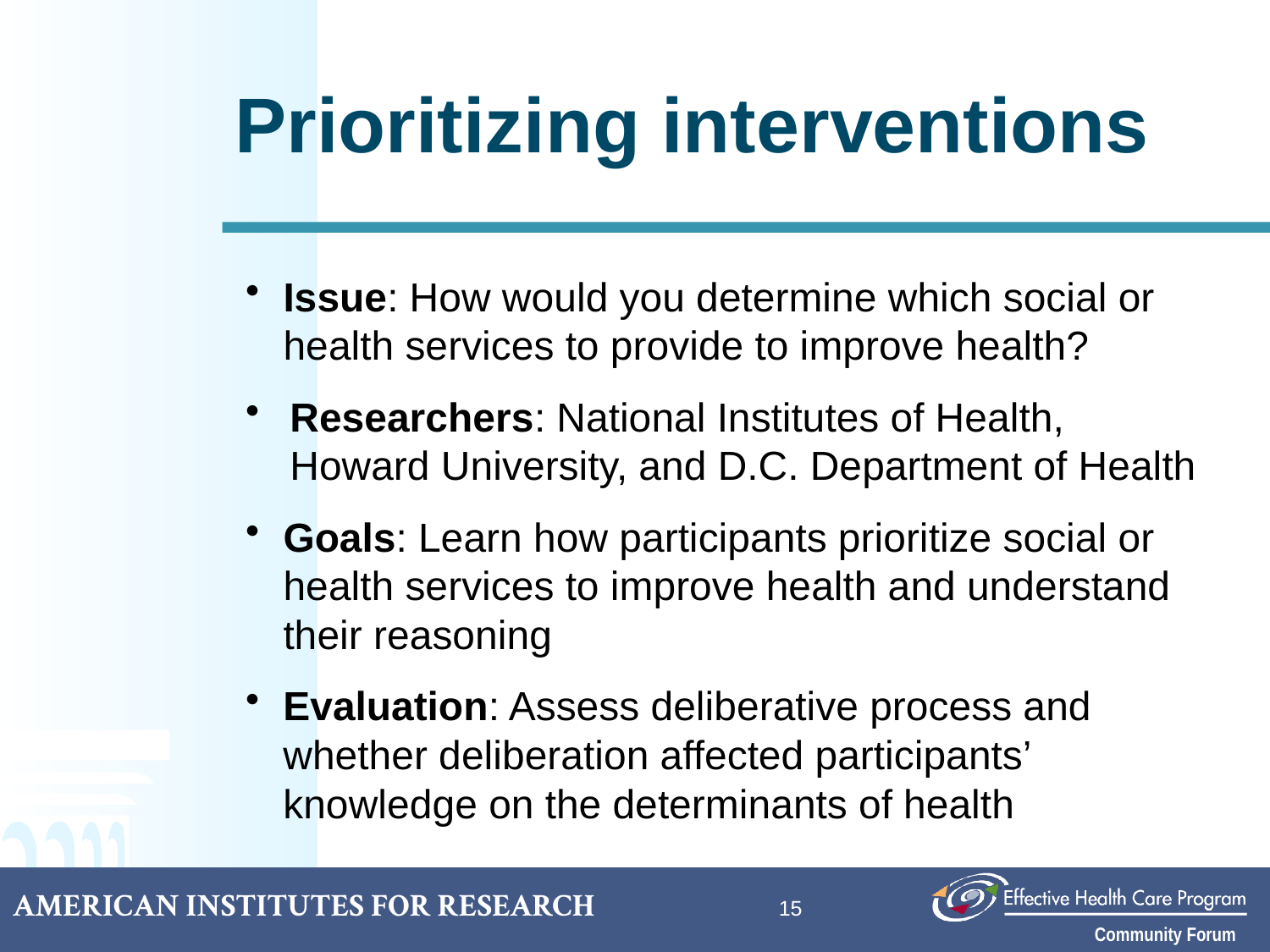

# Prioritizing interventions
Issue: How would you determine which social or health services to provide to improve health?
Researchers: National Institutes of Health, Howard University, and D.C. Department of Health
Goals: Learn how participants prioritize social or health services to improve health and understand their reasoning
Evaluation: Assess deliberative process and whether deliberation affected participants’ knowledge on the determinants of health